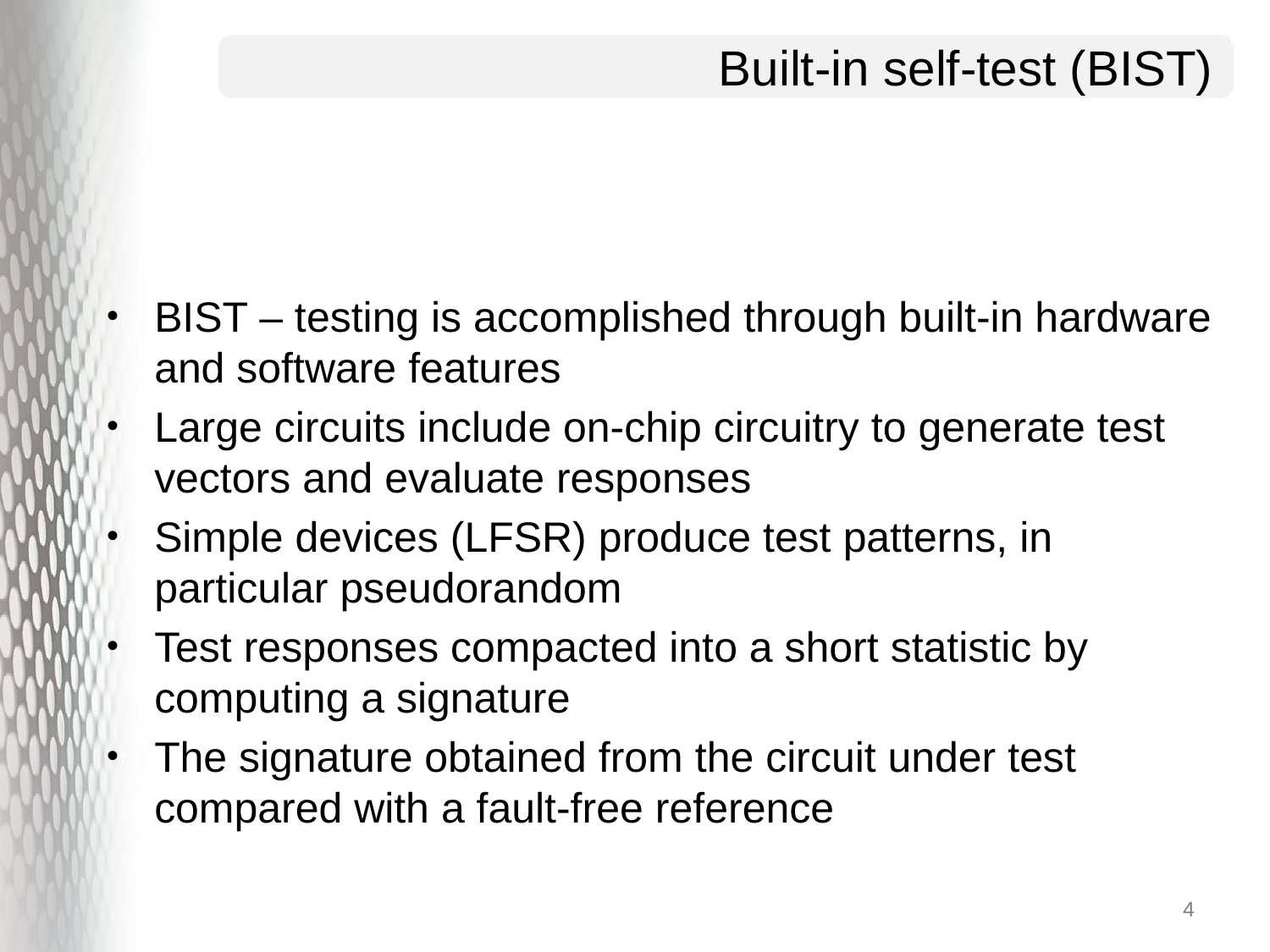

# Built-in self-test (BIST)
BIST – testing is accomplished through built-in hardware and software features
Large circuits include on-chip circuitry to generate test vectors and evaluate responses
Simple devices (LFSR) produce test patterns, in particular pseudorandom
Test responses compacted into a short statistic by computing a signature
The signature obtained from the circuit under test compared with a fault-free reference